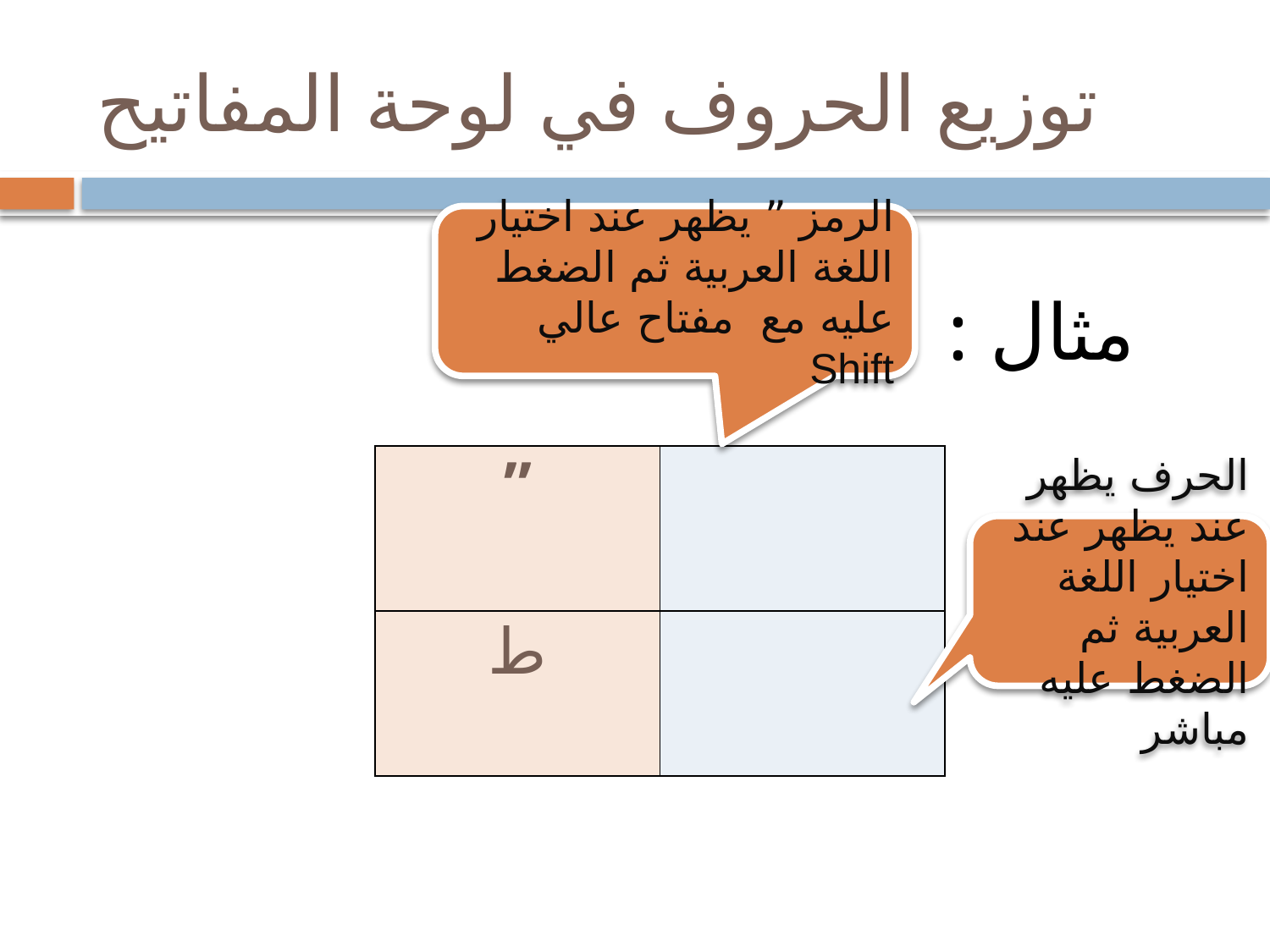

# توزيع الحروف في لوحة المفاتيح
الرمز ” يظهر عند اختيار اللغة العربية ثم الضغط عليه مع  مفتاح عالي Shift
مثال :
| ” |  |
| --- | --- |
| ط |  |
الحرف يظهر عند يظهر عند اختيار اللغة العربية ثم الضغط عليه مباشر